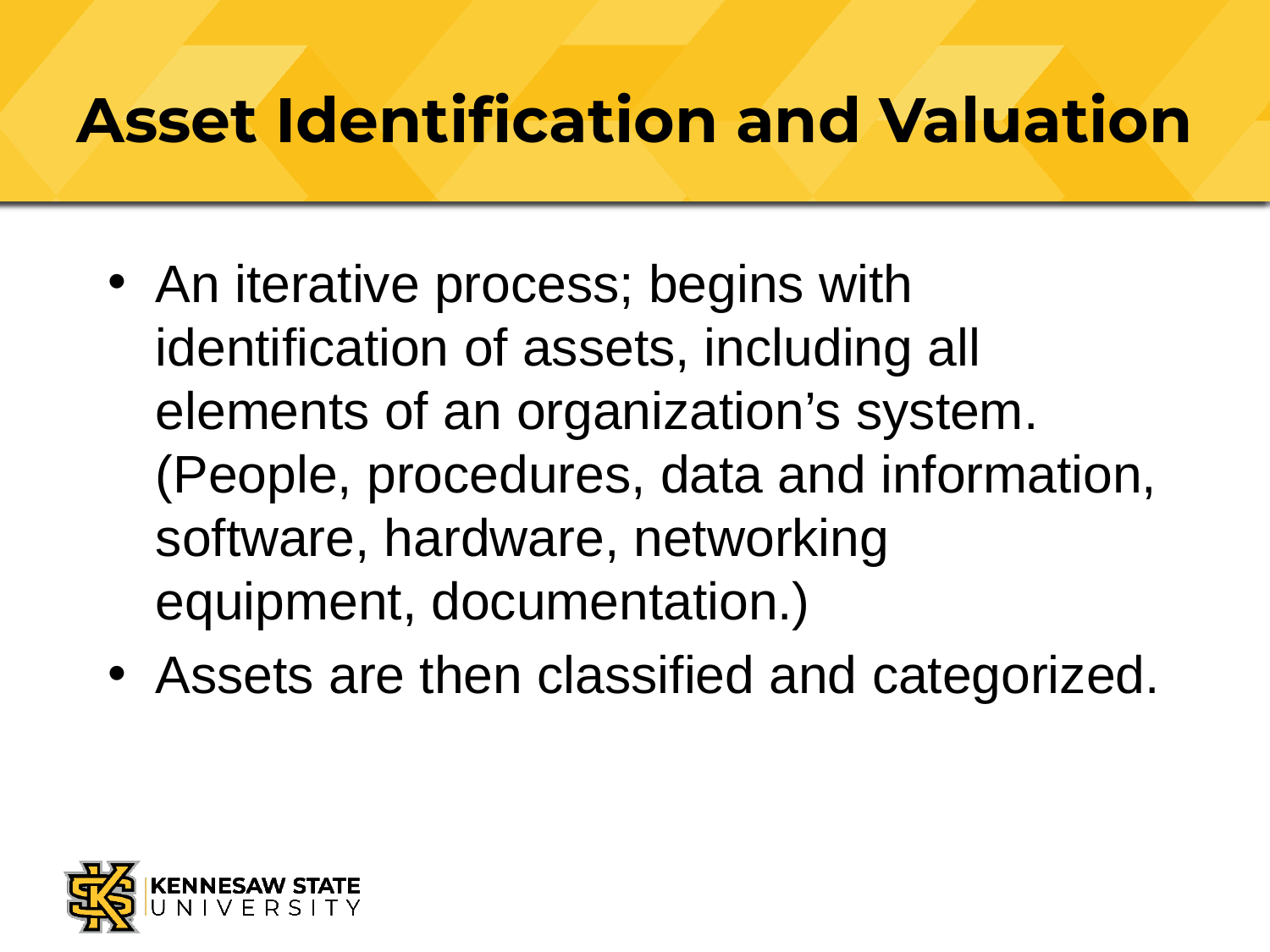

# Asset Identification and Valuation
An iterative process; begins with identification of assets, including all elements of an organization’s system. (People, procedures, data and information, software, hardware, networking equipment, documentation.)
Assets are then classified and categorized.